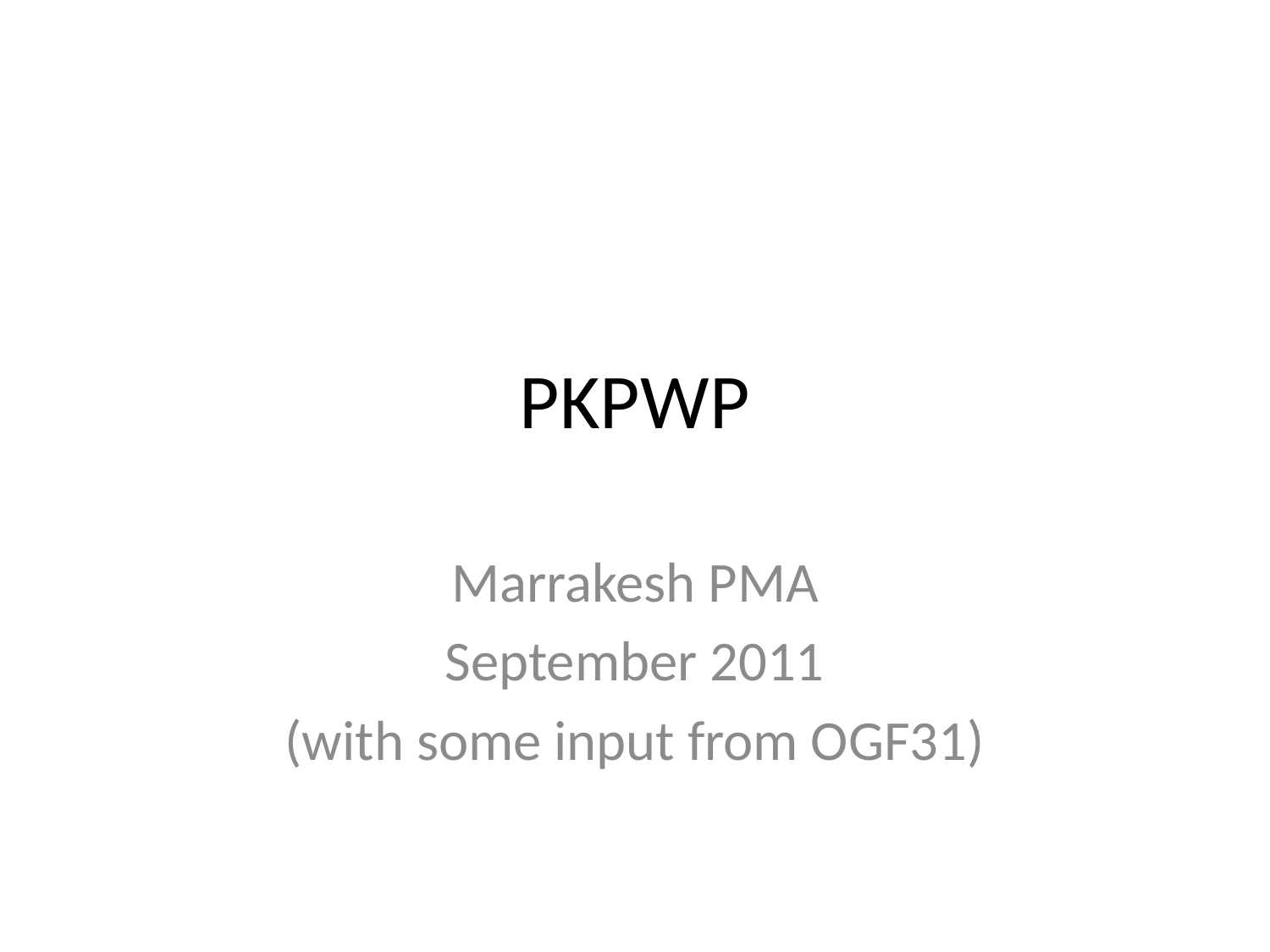

# PKPWP
Marrakesh PMA
September 2011
(with some input from OGF31)